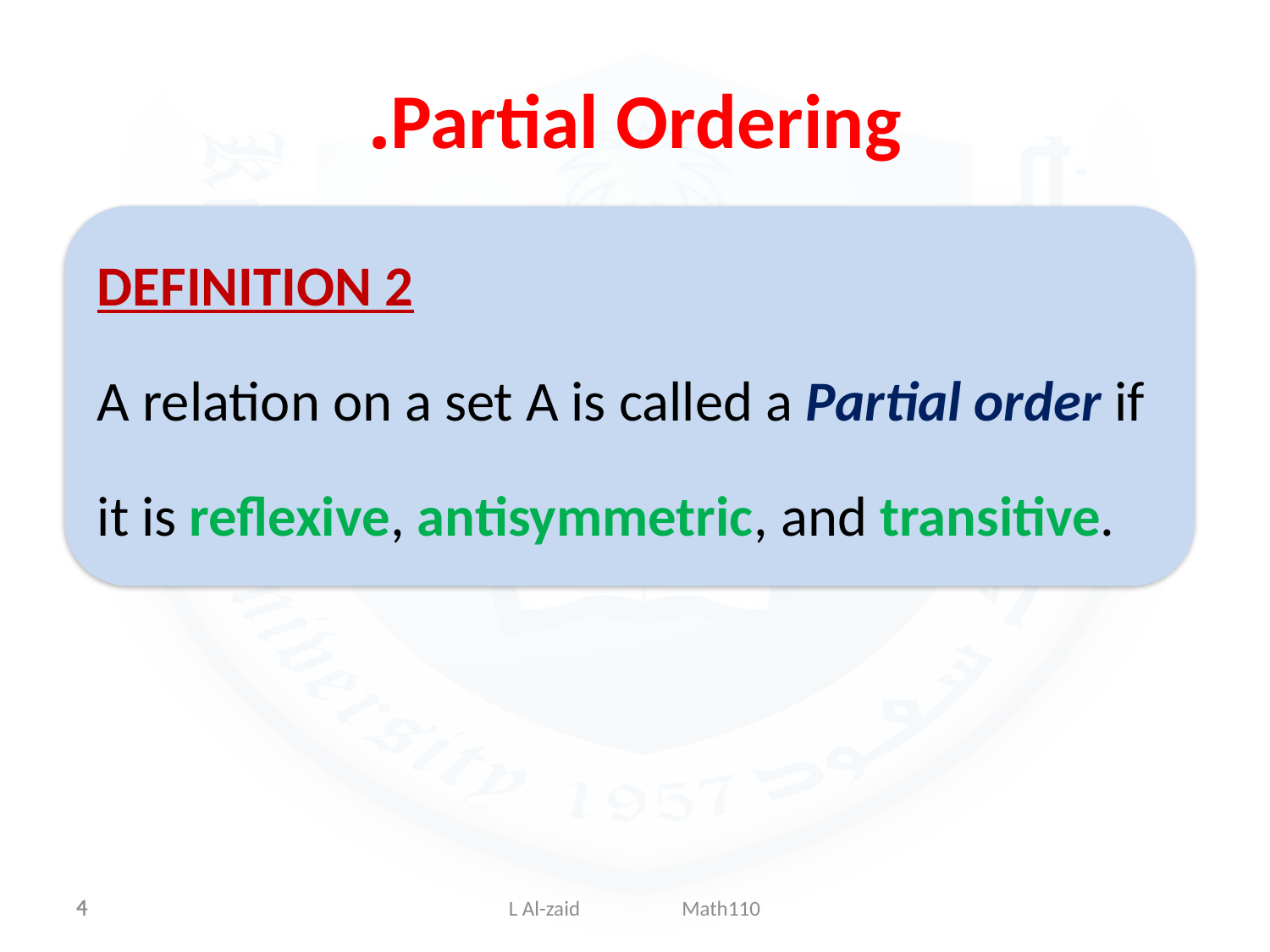

# Partial Ordering.
DEFINITION 2
A relation on a set A is called a Partial order if it is reflexive, antisymmetric, and transitive.

4
L Al-zaid                     Math110